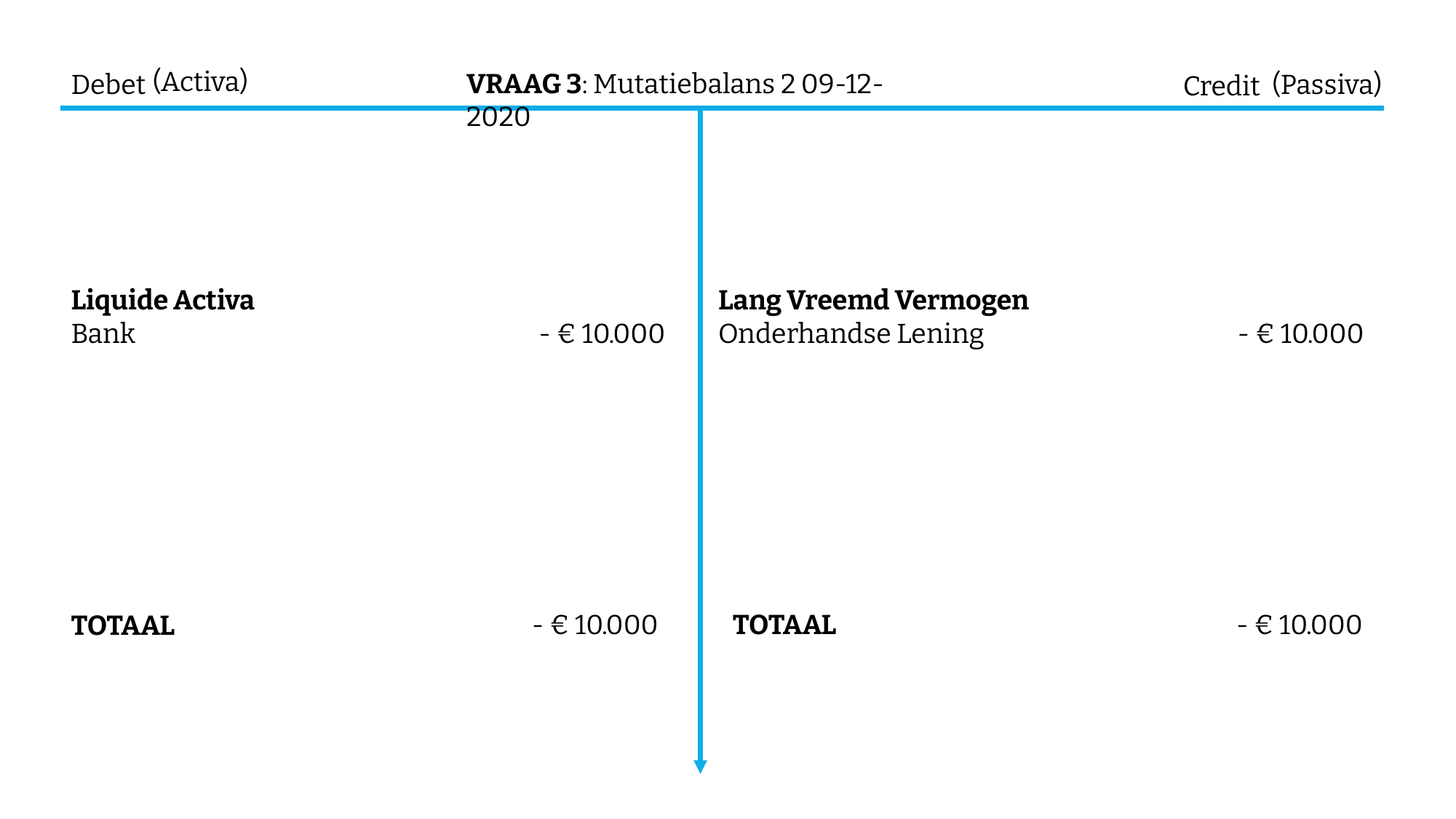

(Activa)
VRAAG 3: Mutatiebalans 2 09-12-2020
Debet
(Passiva)
Credit
Liquide Activa
Lang Vreemd Vermogen
Bank
- € 10.000
Onderhandse Lening
- € 10.000
- € 10.000
TOTAAL
- € 10.000
TOTAAL